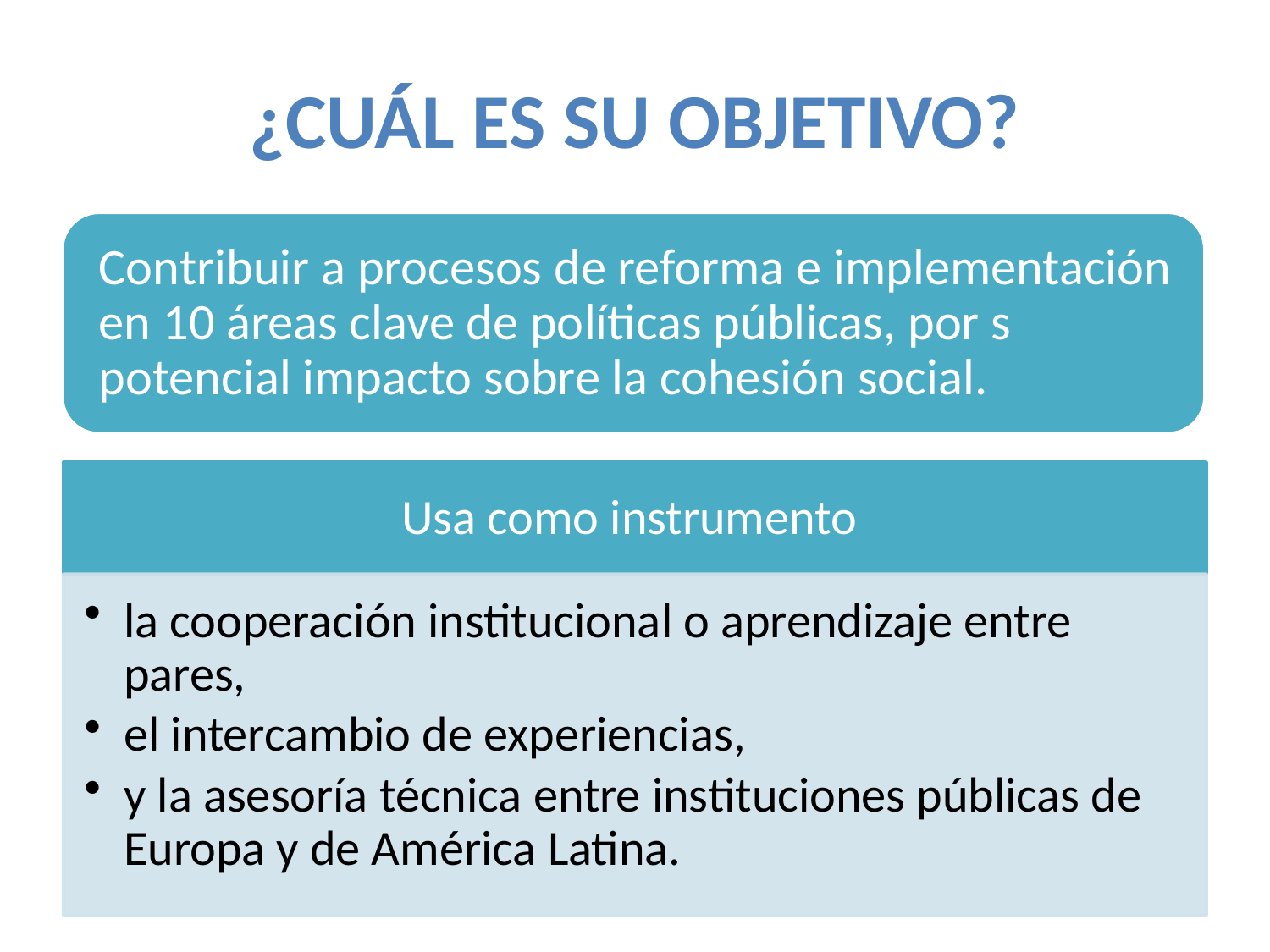

# ¿Cuál es su Objetivo?
Contribuir a procesos de reforma e implementación en 10 áreas clave de políticas públicas, por s potencial impacto sobre la cohesión social.
Usa como instrumento
la cooperación institucional o aprendizaje entre pares,
el intercambio de experiencias,
y la asesoría técnica entre instituciones públicas de Europa y de América Latina.